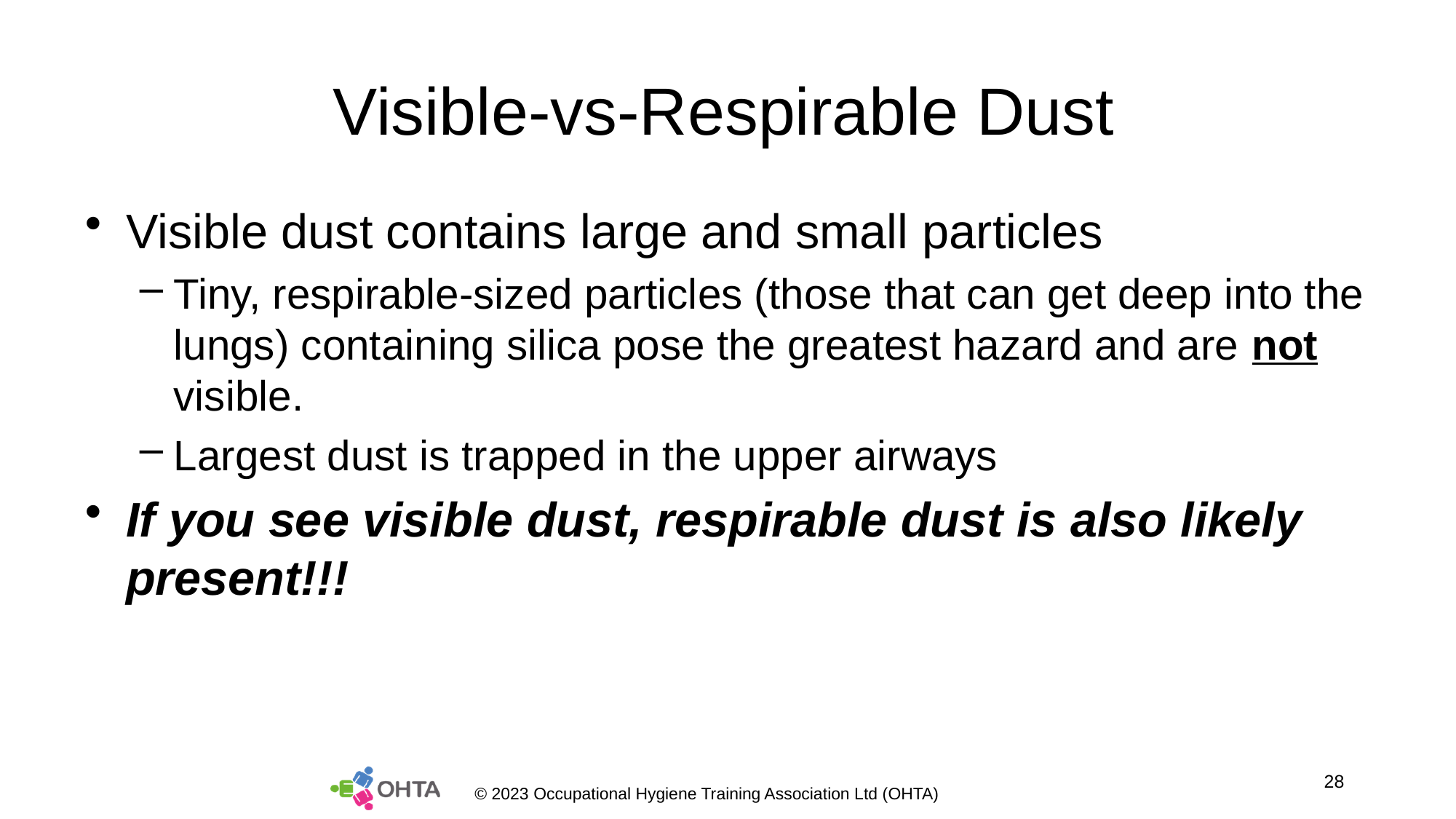

# Visible-vs-Respirable Dust
Visible dust contains large and small particles
Tiny, respirable-sized particles (those that can get deep into the lungs) containing silica pose the greatest hazard and are not visible.
Largest dust is trapped in the upper airways
If you see visible dust, respirable dust is also likely present!!!

28